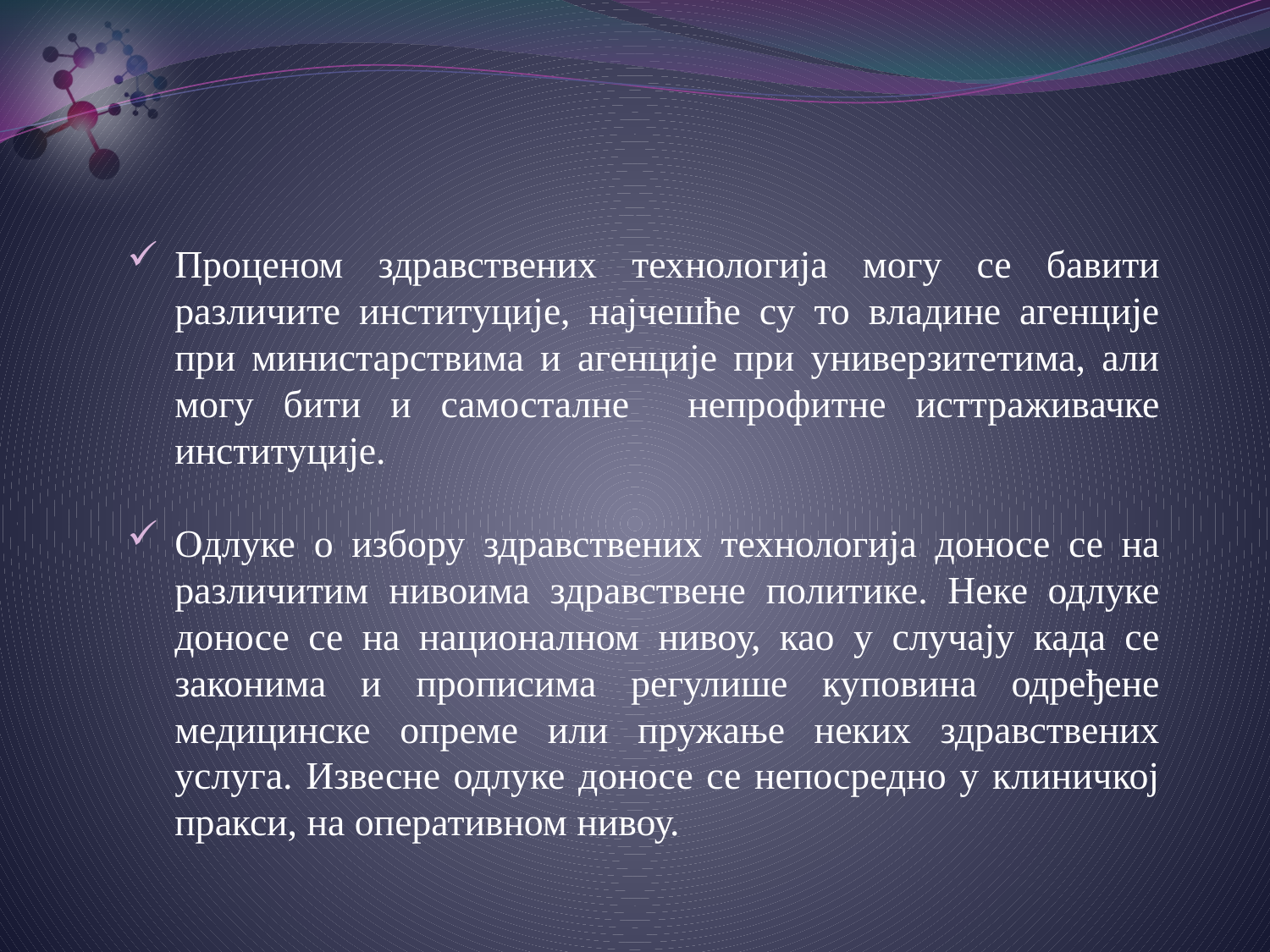

Проценом здравствених технологија могу се бавити различите институције, најчешће су то владине агенције при министарствима и агенције при универзитетима, али могу бити и самосталне  непрофитне исттраживачке институције.

Одлуке о избору здравствених технологија доносе се на различитим нивоима здравствене политике. Неке одлуке доносе се на националном нивоу, као у случају када се законима и прописима регулише куповина одређене медицинске опреме или пружање неких здравствених услуга. Извесне одлуке доносе се непосредно у клиничкој пракси, на оперативном нивоу.